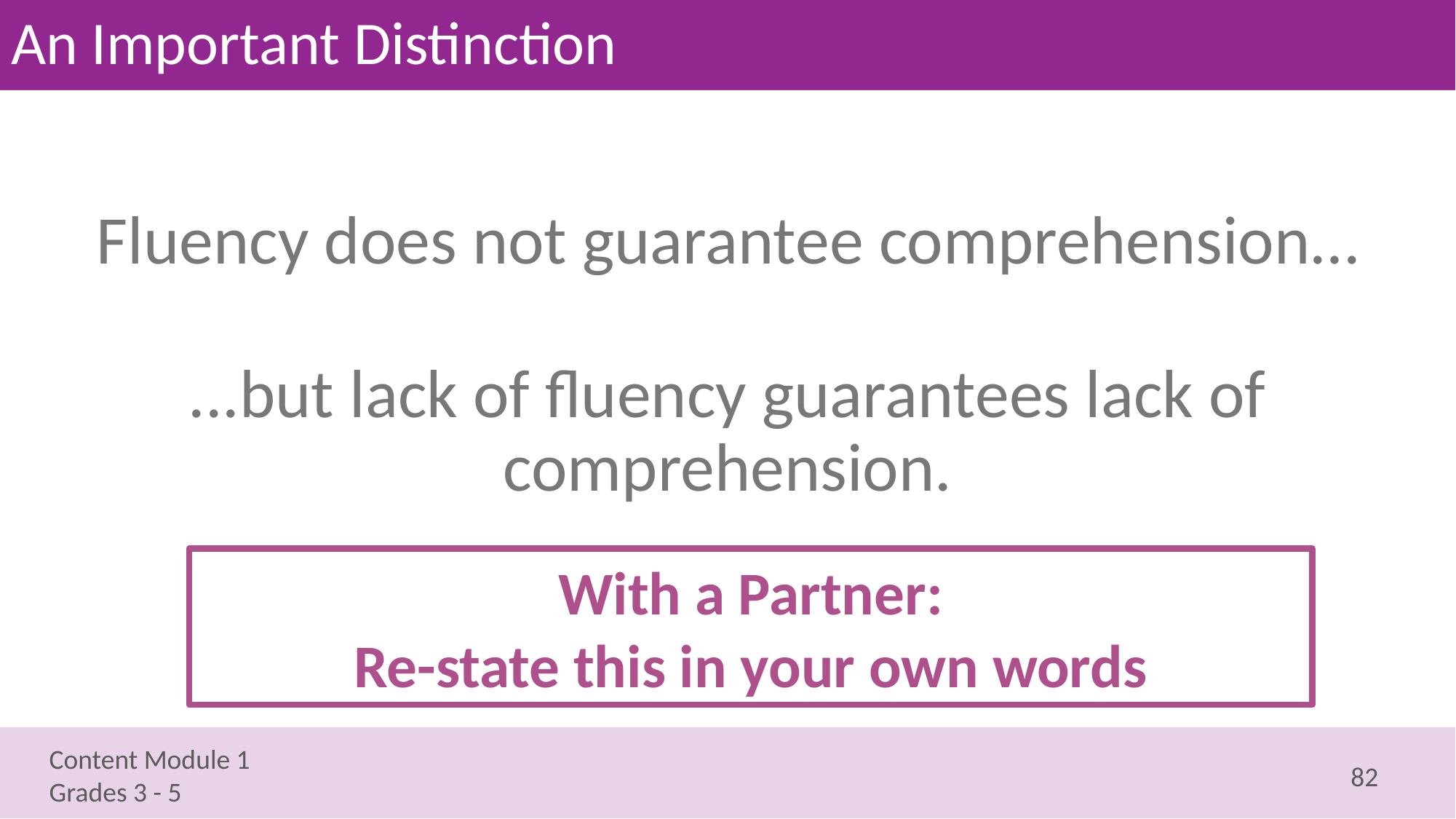

# An Important Distinction
Fluency does not guarantee comprehension…

...but lack of fluency guarantees lack of comprehension.
With a Partner:
Re-state this in your own words
82